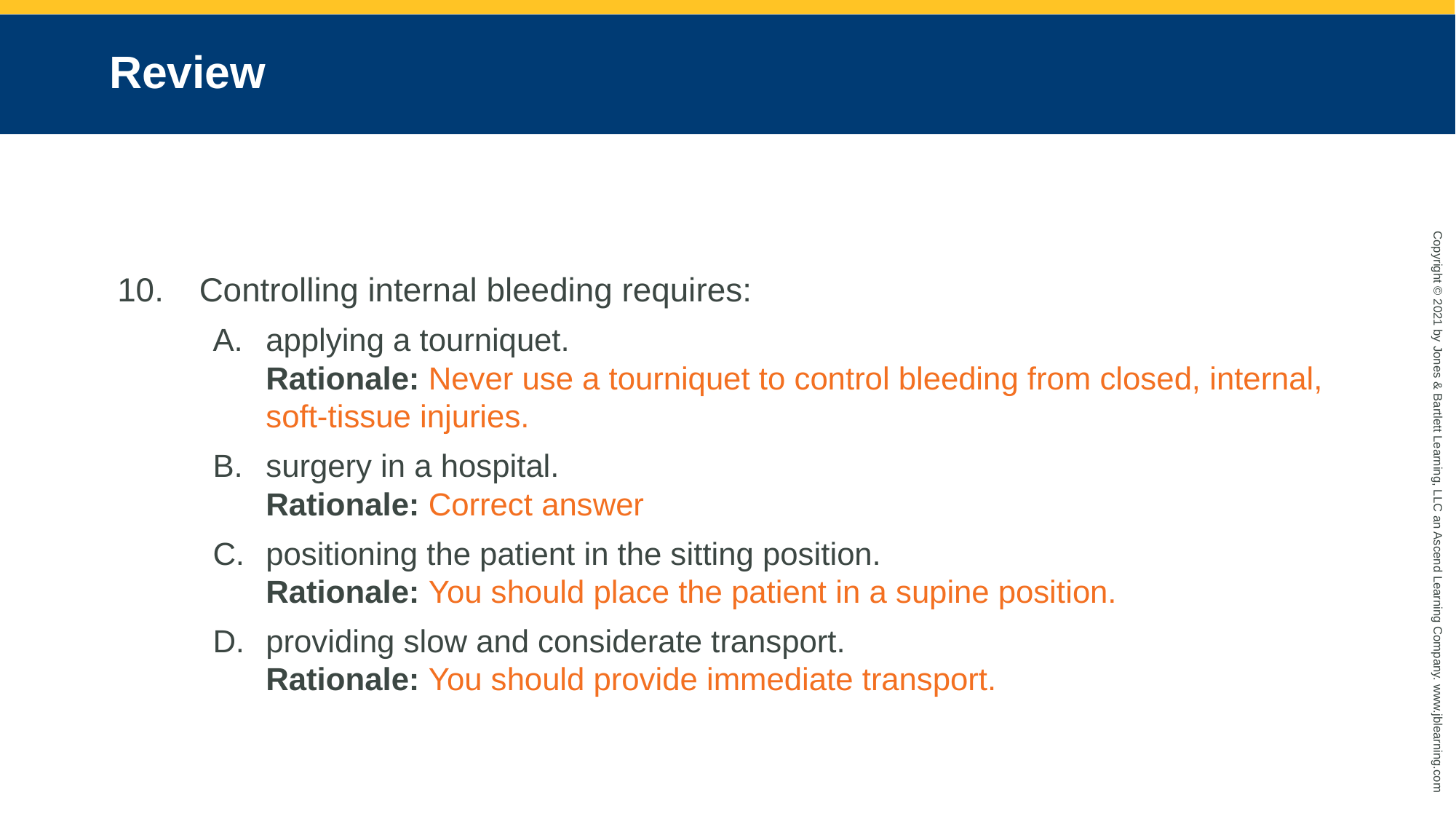

# Review
Controlling internal bleeding requires:
applying a tourniquet.
Rationale: Never use a tourniquet to control bleeding from closed, internal, soft-tissue injuries.
surgery in a hospital.
Rationale: Correct answer
positioning the patient in the sitting position.
Rationale: You should place the patient in a supine position.
providing slow and considerate transport.
Rationale: You should provide immediate transport.